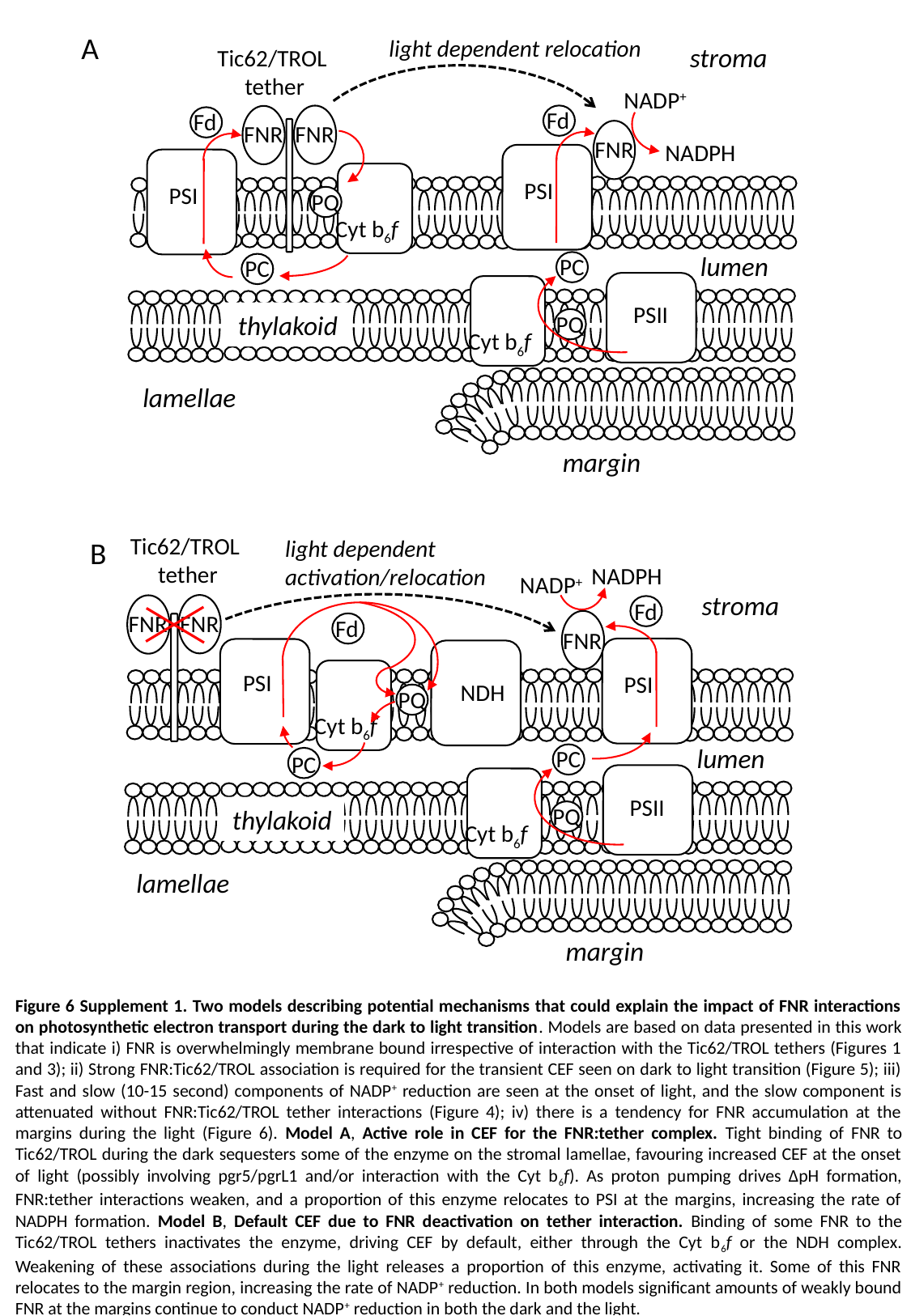

A
light dependent relocation
Tic62/TROL
tether
NADP+

Fd
Fd

FNR
FNR

FNR

NADPH

PSI
PSI

PQ

Cyt b6f

lumen
PC
PC

PSII
PQ

Cyt b6f

lamellae

margin

stroma

thylakoid
Tic62/TROL
tether
B
NADPH

NADP+
Fd

FNR
FNR

Fd

FNR

Cyt b6f
PSI
PSI

NDH

PQ

lumen
PC
PC

PSII
PQ

Cyt b6f

lamellae

margin

light dependent
activation/relocation

stroma
thylakoid
Figure 6 Supplement 1. Two models describing potential mechanisms that could explain the impact of FNR interactions on photosynthetic electron transport during the dark to light transition. Models are based on data presented in this work that indicate i) FNR is overwhelmingly membrane bound irrespective of interaction with the Tic62/TROL tethers (Figures 1 and 3); ii) Strong FNR:Tic62/TROL association is required for the transient CEF seen on dark to light transition (Figure 5); iii) Fast and slow (10-15 second) components of NADP+ reduction are seen at the onset of light, and the slow component is attenuated without FNR:Tic62/TROL tether interactions (Figure 4); iv) there is a tendency for FNR accumulation at the margins during the light (Figure 6). Model A, Active role in CEF for the FNR:tether complex. Tight binding of FNR to Tic62/TROL during the dark sequesters some of the enzyme on the stromal lamellae, favouring increased CEF at the onset of light (possibly involving pgr5/pgrL1 and/or interaction with the Cyt b6f). As proton pumping drives ∆pH formation, FNR:tether interactions weaken, and a proportion of this enzyme relocates to PSI at the margins, increasing the rate of NADPH formation. Model B, Default CEF due to FNR deactivation on tether interaction. Binding of some FNR to the Tic62/TROL tethers inactivates the enzyme, driving CEF by default, either through the Cyt b6f or the NDH complex. Weakening of these associations during the light releases a proportion of this enzyme, activating it. Some of this FNR relocates to the margin region, increasing the rate of NADP+ reduction. In both models significant amounts of weakly bound FNR at the margins continue to conduct NADP+ reduction in both the dark and the light.